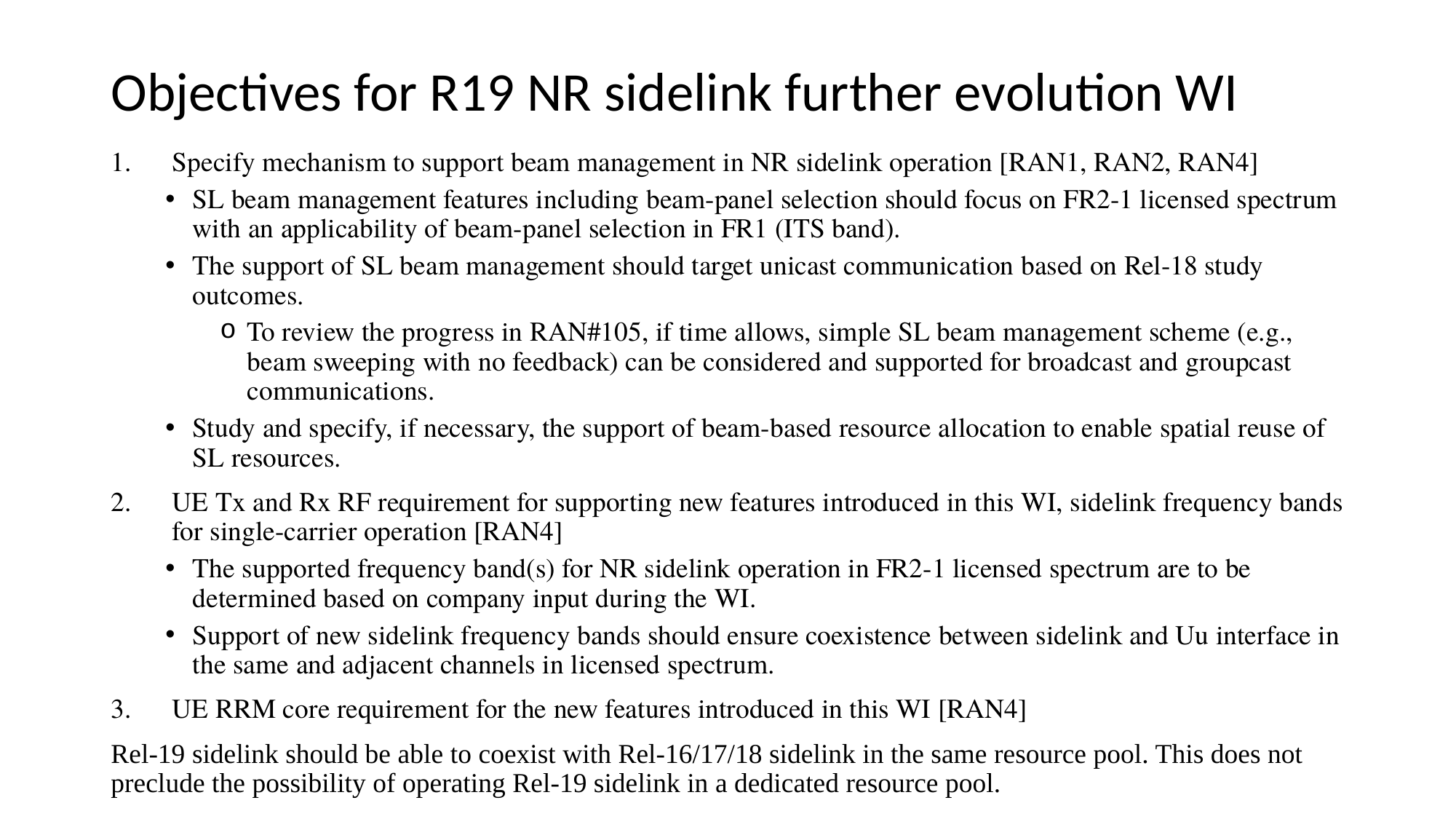

# Objectives for R19 NR sidelink further evolution WI
Specify mechanism to support beam management in NR sidelink operation [RAN1, RAN2, RAN4]
SL beam management features including beam-panel selection should focus on FR2-1 licensed spectrum with an applicability of beam-panel selection in FR1 (ITS band).
The support of SL beam management should target unicast communication based on Rel-18 study outcomes.
To review the progress in RAN#105, if time allows, simple SL beam management scheme (e.g., beam sweeping with no feedback) can be considered and supported for broadcast and groupcast communications.
Study and specify, if necessary, the support of beam-based resource allocation to enable spatial reuse of SL resources.
UE Tx and Rx RF requirement for supporting new features introduced in this WI, sidelink frequency bands for single-carrier operation [RAN4]
The supported frequency band(s) for NR sidelink operation in FR2-1 licensed spectrum are to be determined based on company input during the WI.
Support of new sidelink frequency bands should ensure coexistence between sidelink and Uu interface in the same and adjacent channels in licensed spectrum.
UE RRM core requirement for the new features introduced in this WI [RAN4]
Rel-19 sidelink should be able to coexist with Rel-16/17/18 sidelink in the same resource pool. This does not preclude the possibility of operating Rel-19 sidelink in a dedicated resource pool.